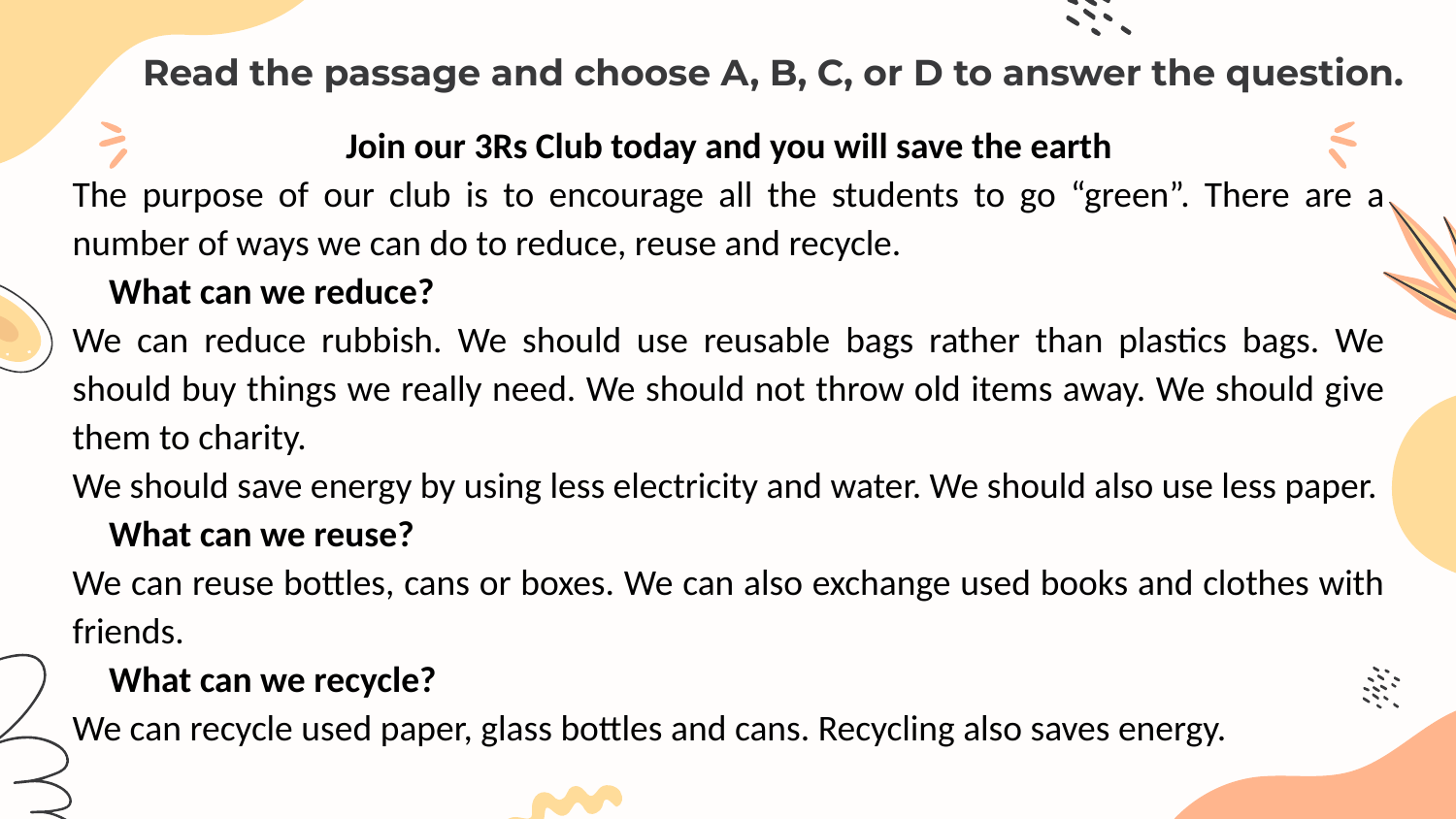

# Read the passage and choose A, B, C, or D to answer the question.
Join our 3Rs Club today and you will save the earth
The purpose of our club is to encourage all the students to go “green”. There are a number of ways we can do to reduce, reuse and recycle.
	What can we reduce?
We can reduce rubbish. We should use reusable bags rather than plastics bags. We should buy things we really need. We should not throw old items away. We should give them to charity.
We should save energy by using less electricity and water. We should also use less paper.
	What can we reuse?
We can reuse bottles, cans or boxes. We can also exchange used books and clothes with friends.
	What can we recycle?
We can recycle used paper, glass bottles and cans. Recycling also saves energy.